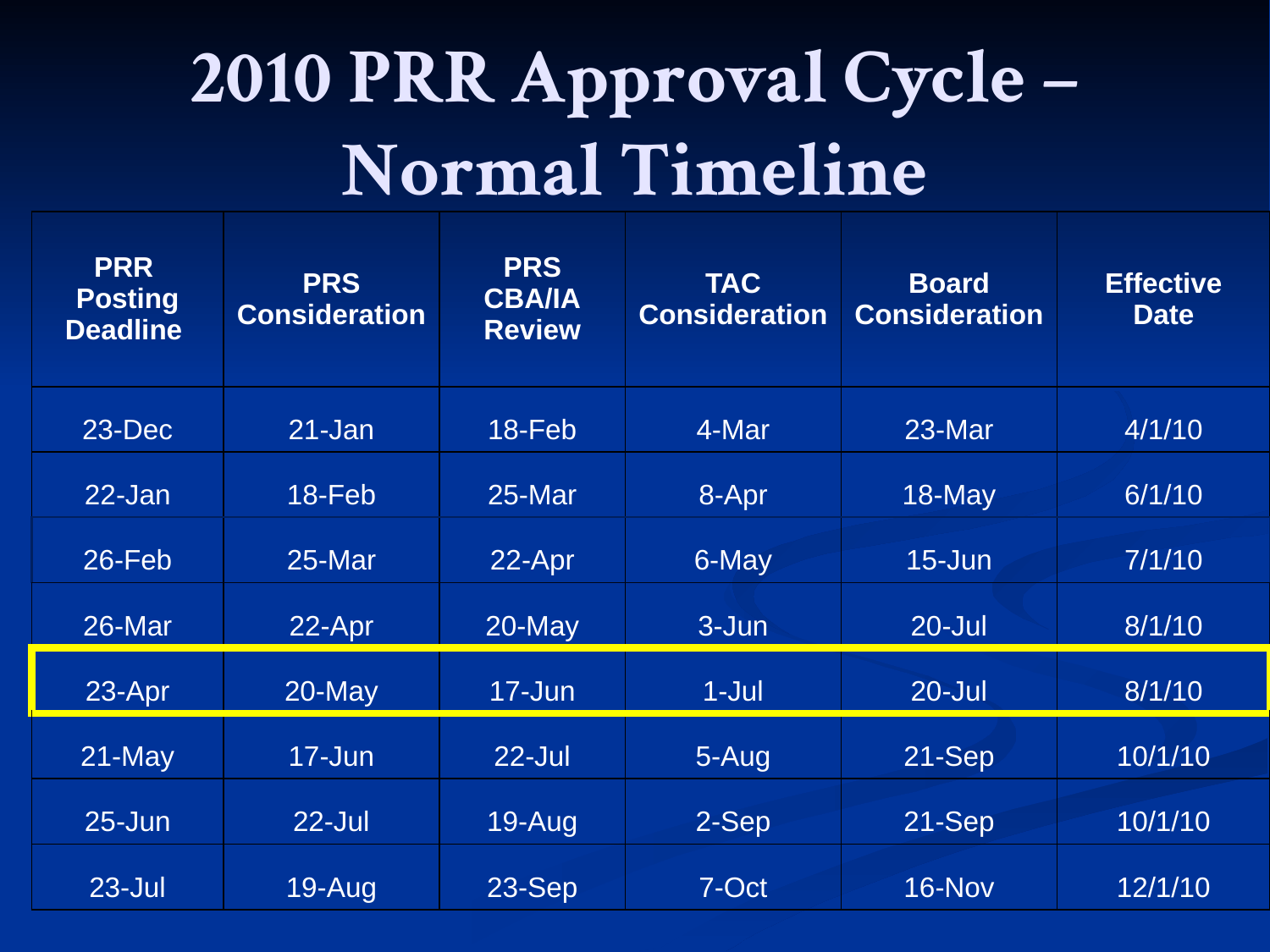

# 2010 PRR Approval Cycle – Normal Timeline
| PRR Posting Deadline | PRS Consideration | PRS CBA/IA Review | TAC Consideration | Board Consideration | Effective Date |
| --- | --- | --- | --- | --- | --- |
| 23-Dec | 21-Jan | 18-Feb | 4-Mar | 23-Mar | 4/1/10 |
| 22-Jan | 18-Feb | 25-Mar | 8-Apr | 18-May | 6/1/10 |
| 26-Feb | 25-Mar | 22-Apr | 6-May | 15-Jun | 7/1/10 |
| 26-Mar | 22-Apr | 20-May | 3-Jun | 20-Jul | 8/1/10 |
| 23-Apr | 20-May | 17-Jun | 1-Jul | 20-Jul | 8/1/10 |
| 21-May | 17-Jun | 22-Jul | 5-Aug | 21-Sep | 10/1/10 |
| 25-Jun | 22-Jul | 19-Aug | 2-Sep | 21-Sep | 10/1/10 |
| 23-Jul | 19-Aug | 23-Sep | 7-Oct | 16-Nov | 12/1/10 |